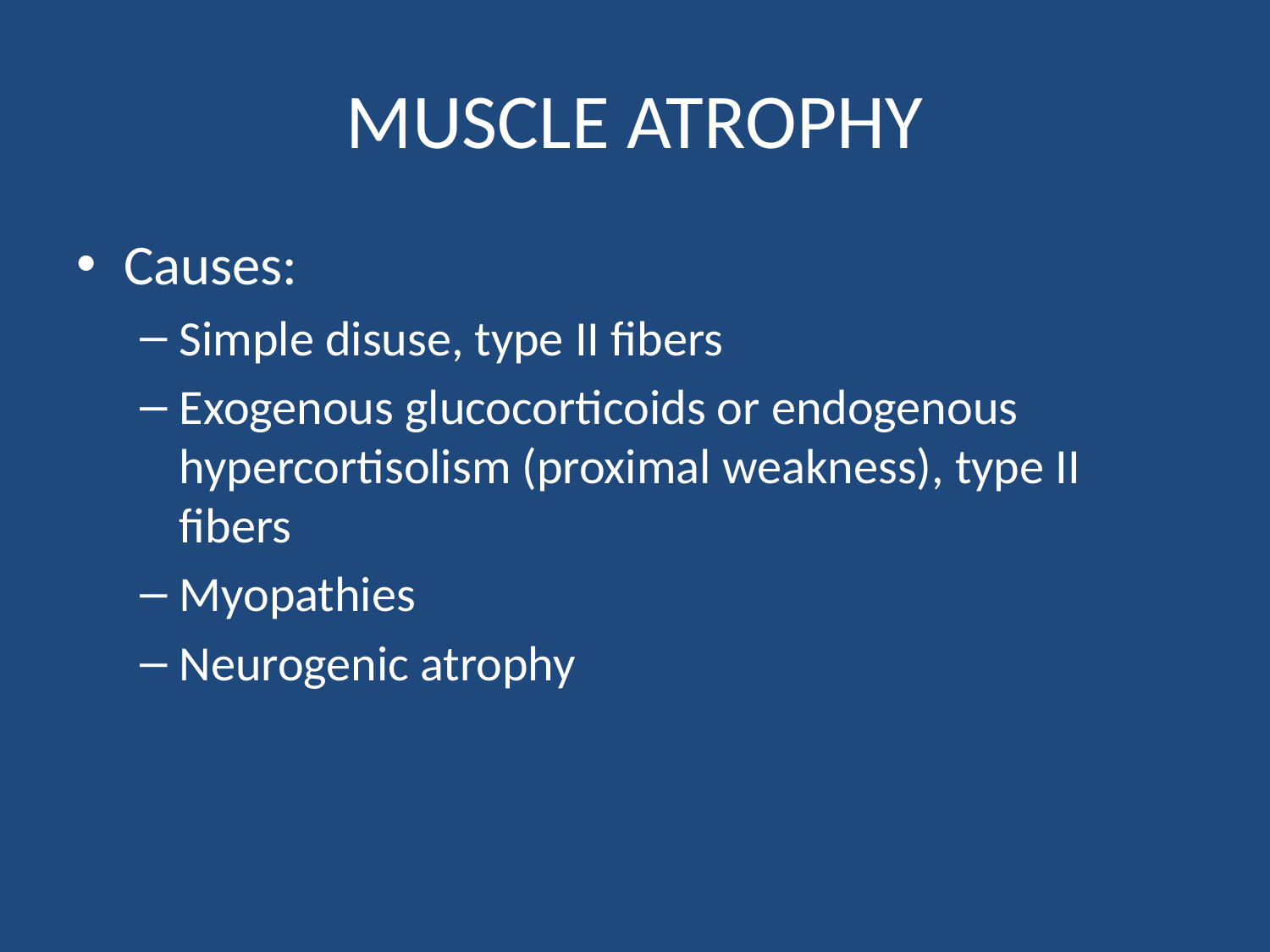

# MUSCLE ATROPHY
Causes:
Simple disuse, type II fibers
Exogenous glucocorticoids or endogenous hypercortisolism (proximal weakness), type II fibers
Myopathies
Neurogenic atrophy